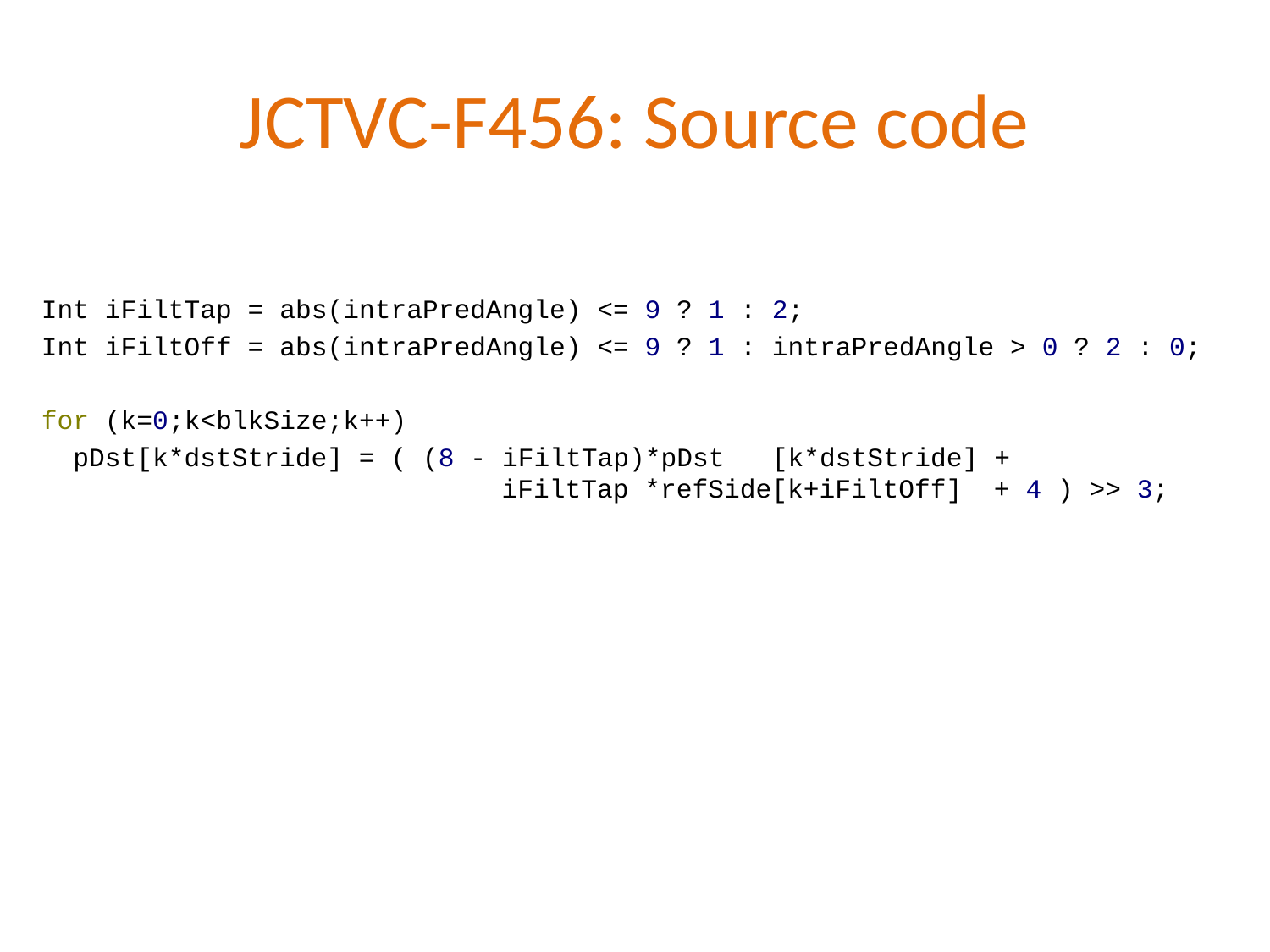

# JCTVC-F456: Source code

Int iFiltTap = abs(intraPredAngle) <= 9 ? 1 : 2;
Int iFiltOff = abs(intraPredAngle) <= 9 ? 1 : intraPredAngle > 0 ? 2 : 0;

for (k=0;k<blkSize;k++)
  pDst[k*dstStride] = ( (8 - iFiltTap)*pDst   [k*dstStride] +
                             iFiltTap *refSide[k+iFiltOff]  + 4 ) >> 3;